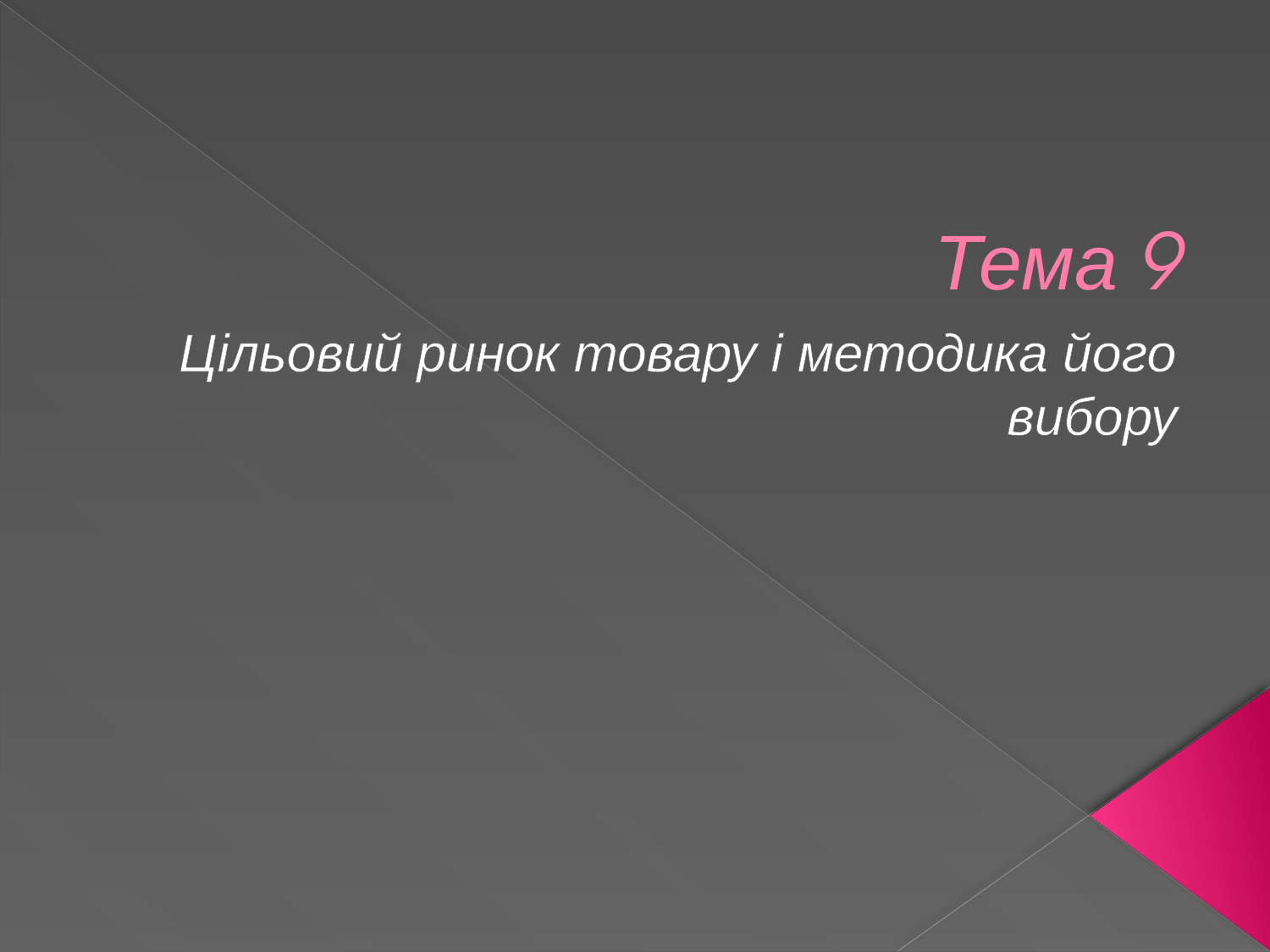

# Тема 9
Цільовий ринок товару і методика його вибору